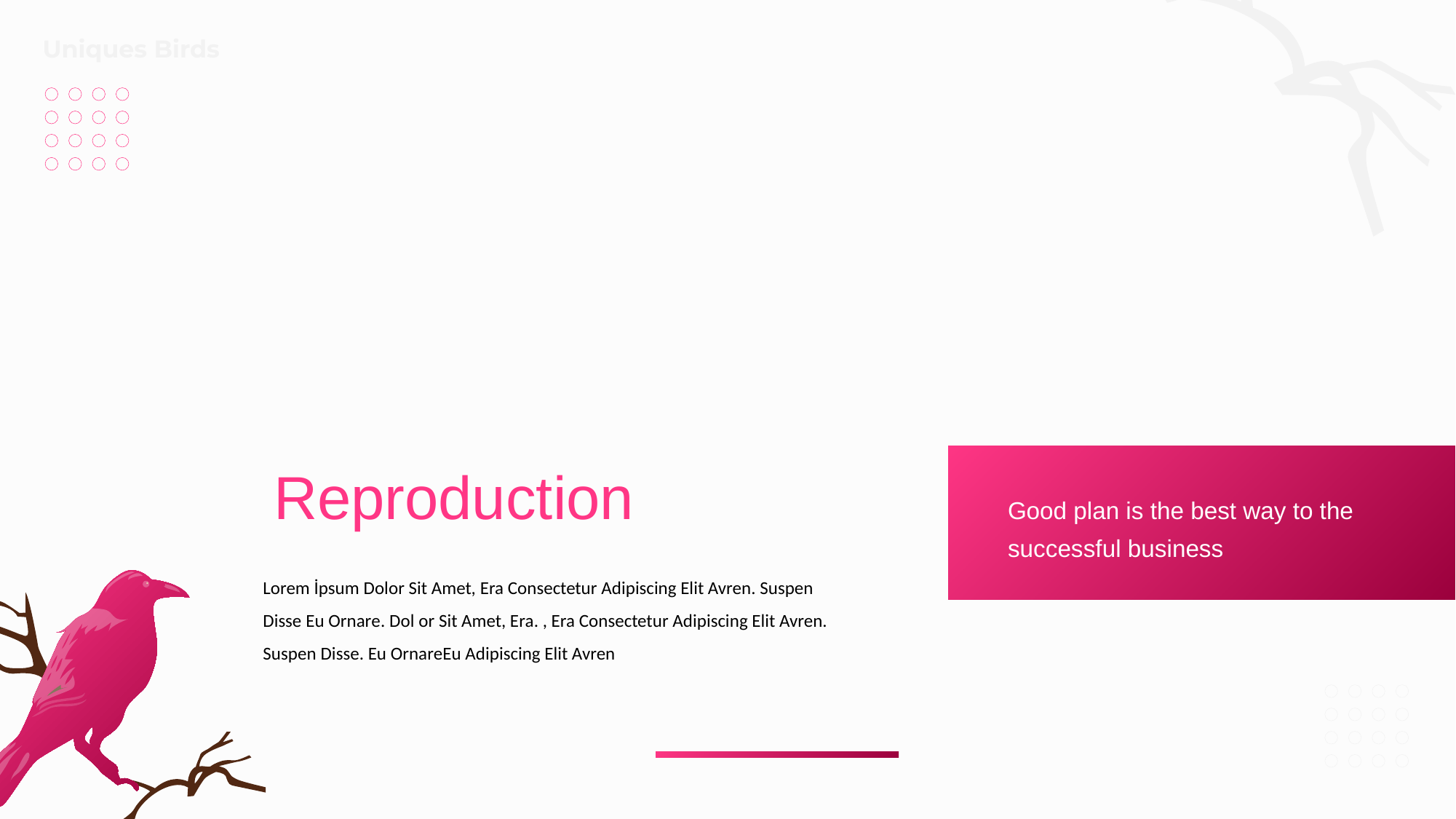

Uniques Birds

Reproduction
Good plan is the best way to the successful business
Lorem İpsum Dolor Sit Amet, Era Consectetur Adipiscing Elit Avren. Suspen Disse Eu Ornare. Dol or Sit Amet, Era. , Era Consectetur Adipiscing Elit Avren. Suspen Disse. Eu OrnareEu Adipiscing Elit Avren